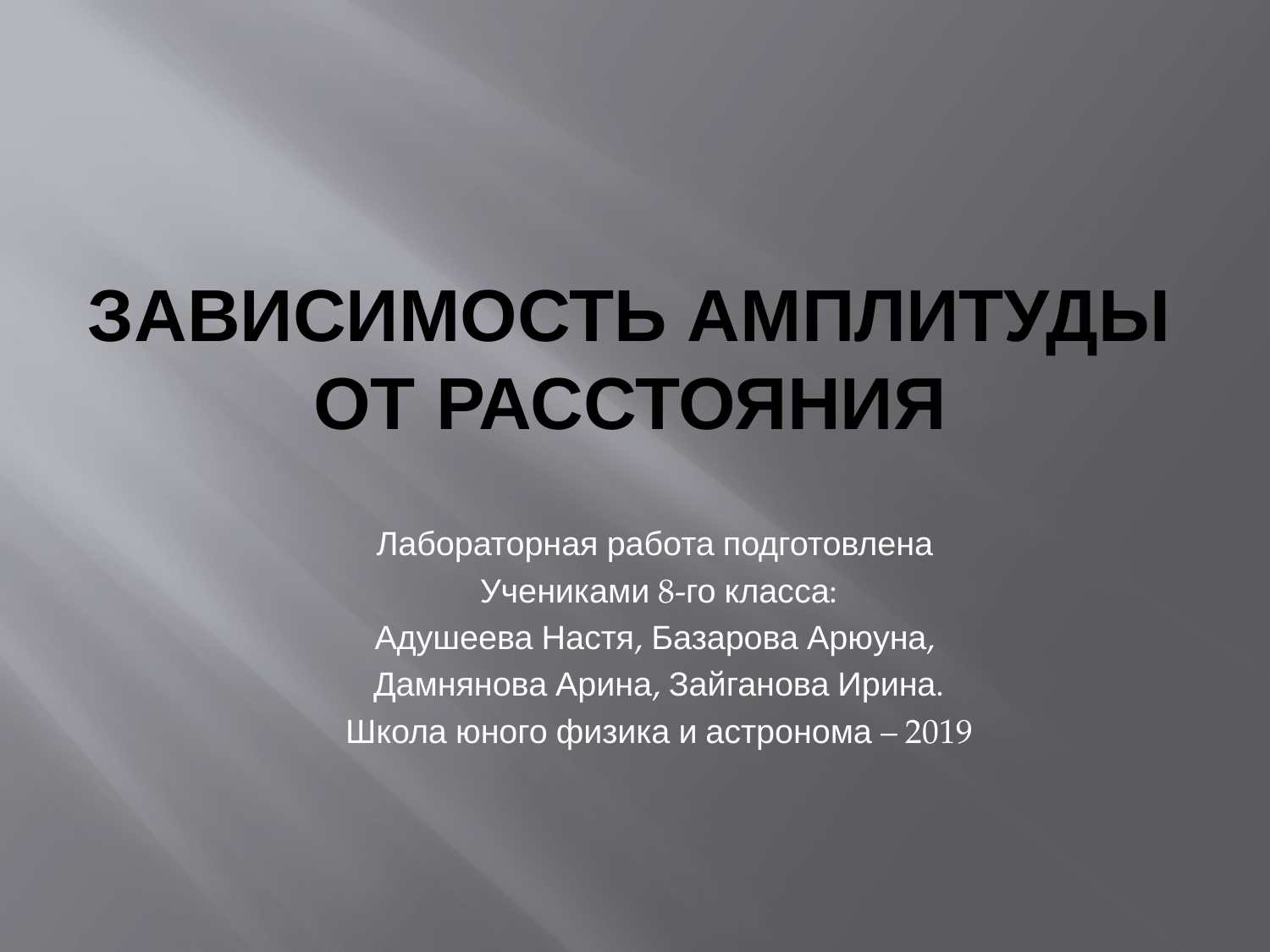

# Зависимость амплитуды от расстояния
Лабораторная работа подготовлена
Учениками 8-го класса:
Адушеева Настя, Базарова Арюуна,
Дамнянова Арина, Зайганова Ирина.
Школа юного физика и астронома – 2019